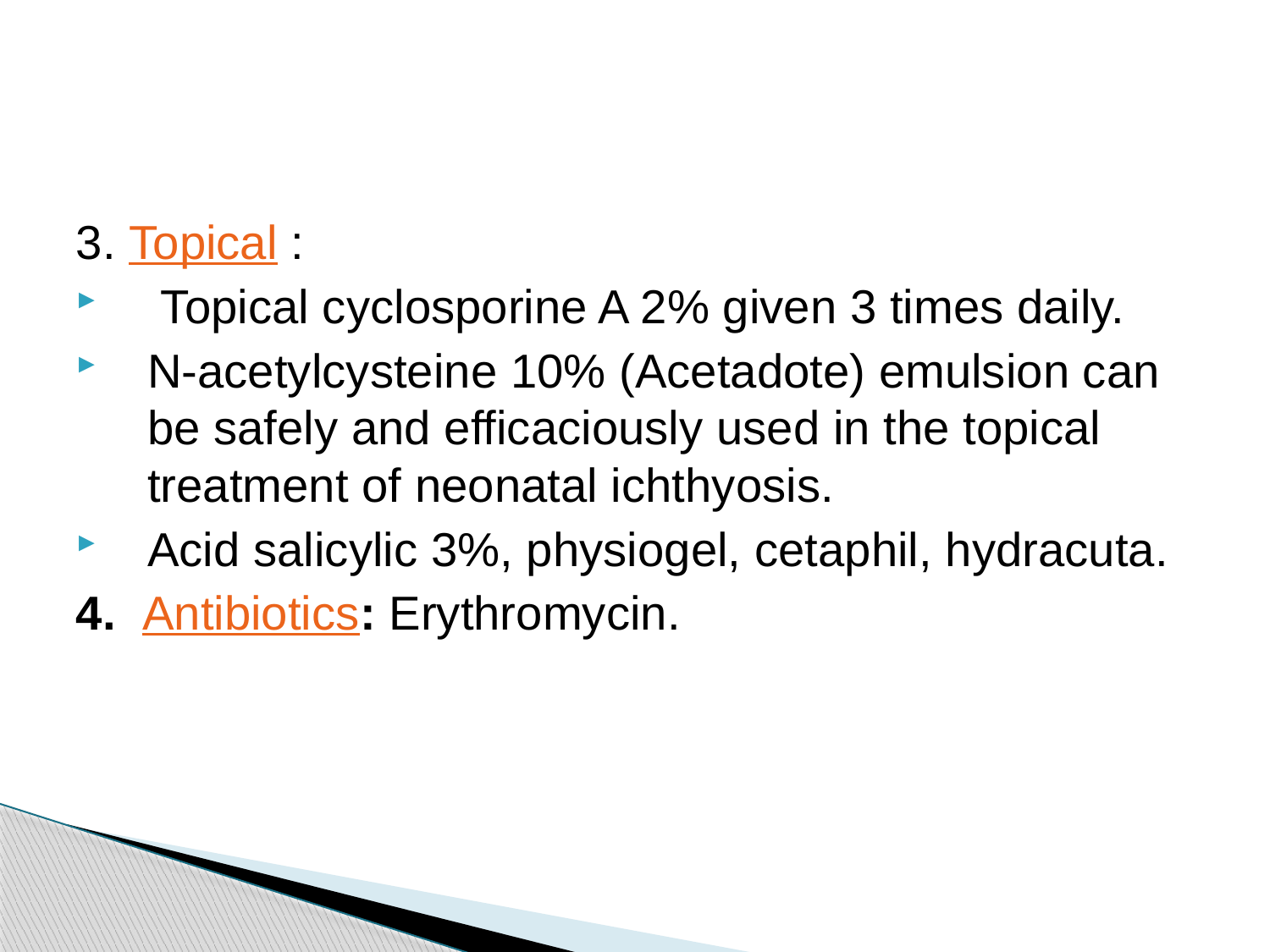

#
3. Topical :
 Topical cyclosporine A 2% given 3 times daily.
N-acetylcysteine 10% (Acetadote) emulsion can be safely and efficaciously used in the topical treatment of neonatal ichthyosis.
Acid salicylic 3%, physiogel, cetaphil, hydracuta.
4.  Antibiotics: Erythromycin.